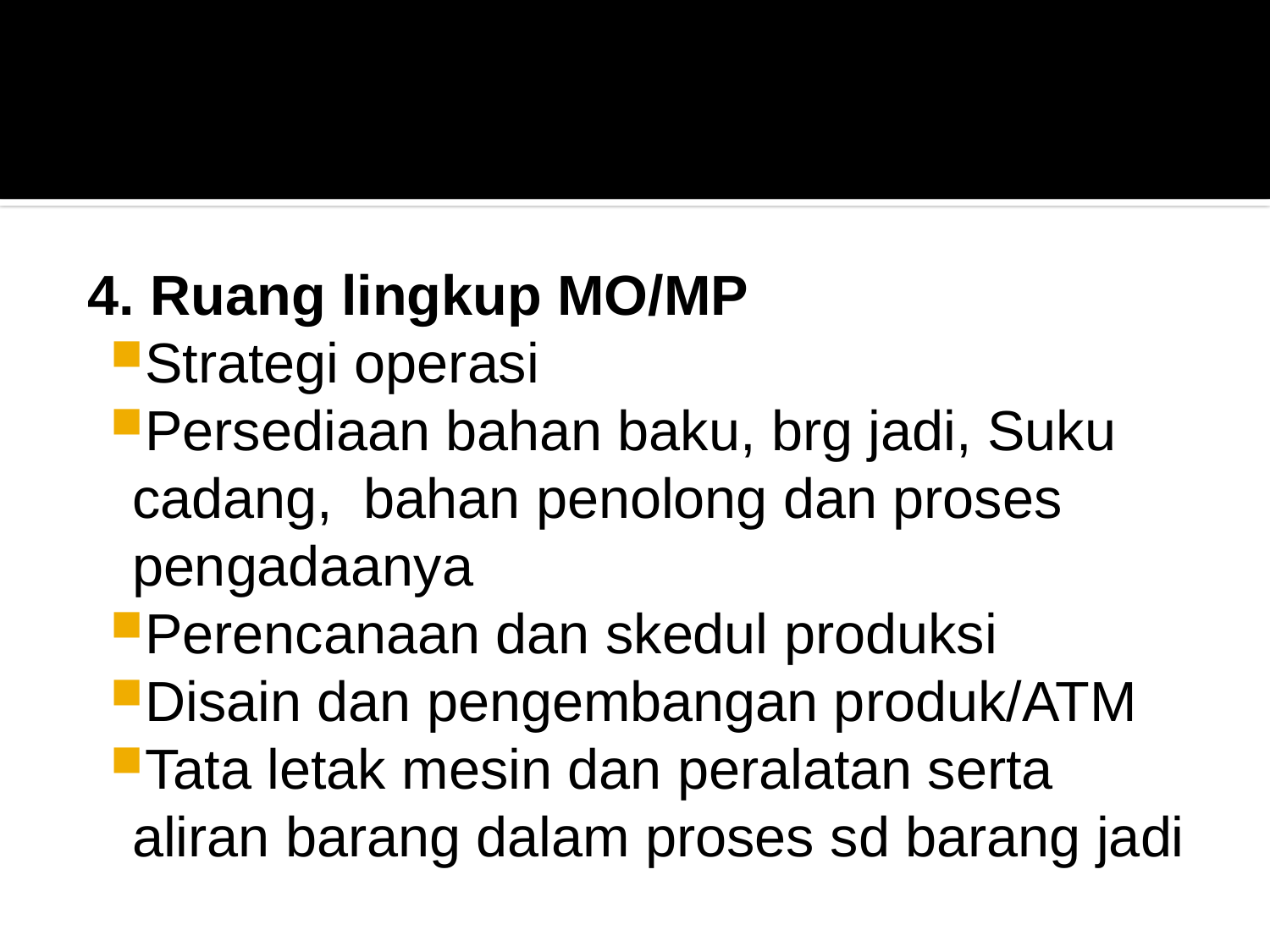

#
4. Ruang lingkup MO/MP
Strategi operasi
Persediaan bahan baku, brg jadi, Suku cadang,  bahan penolong dan proses pengadaanya
Perencanaan dan skedul produksi
Disain dan pengembangan produk/ATM
Tata letak mesin dan peralatan serta aliran barang dalam proses sd barang jadi